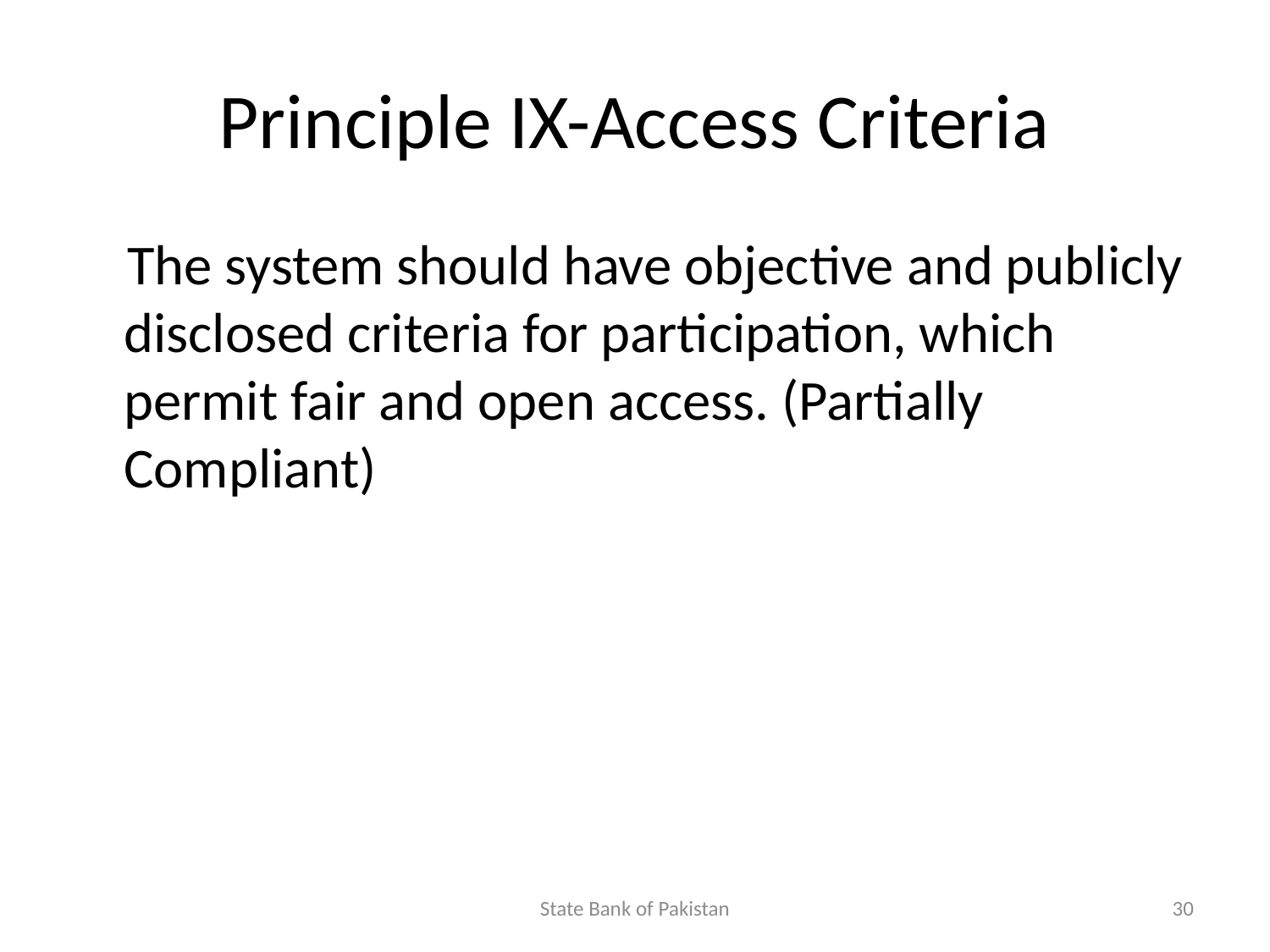

# Principle IX-Access Criteria
    The system should have objective and publicly disclosed criteria for participation, which permit fair and open access. (Partially Compliant)
State Bank of Pakistan
30